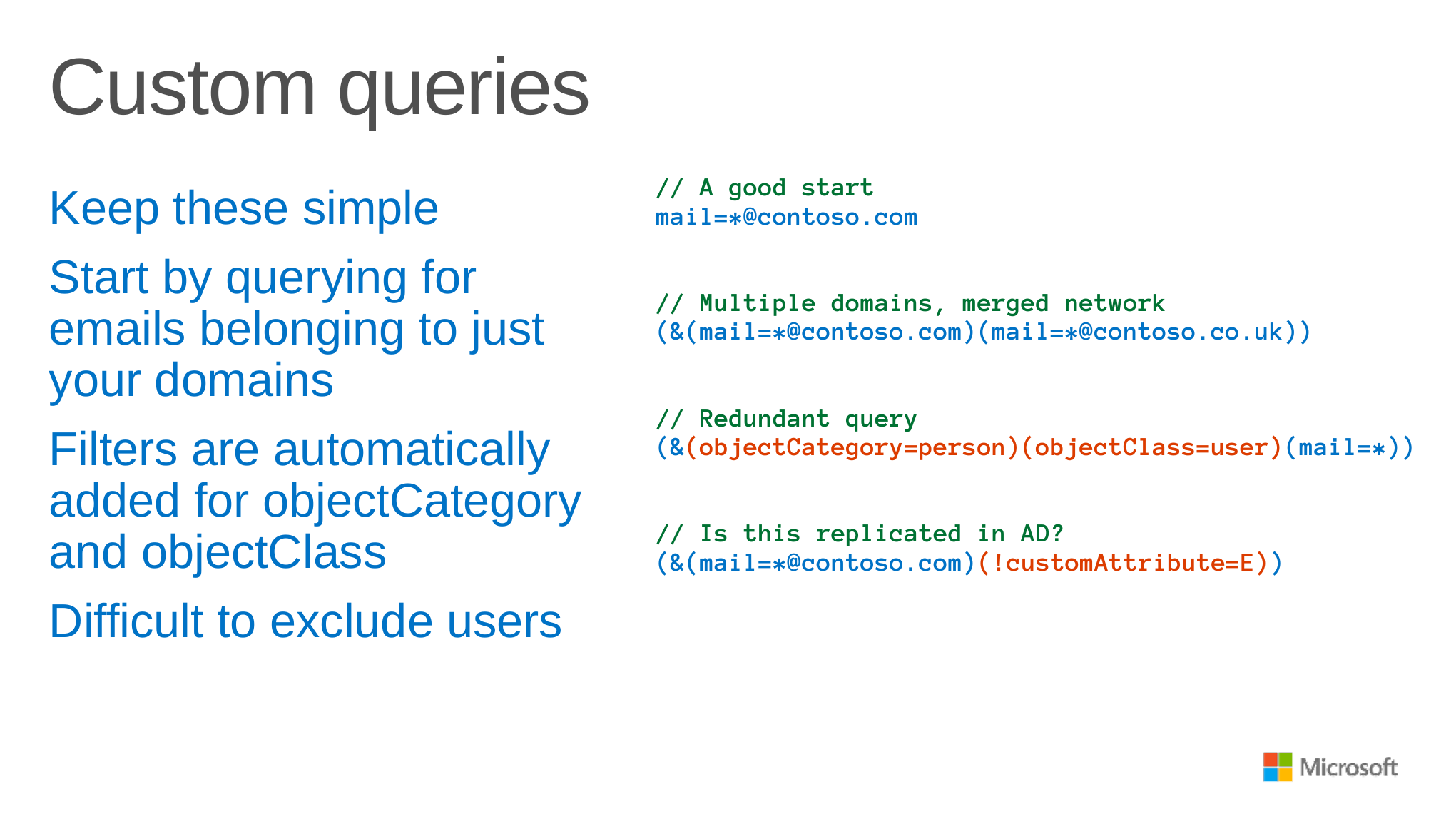

# Custom queries
Keep these simple
Start by querying for emails belonging to just your domains
Filters are automatically added for objectCategory and objectClass
Difficult to exclude users

// A good start
mail=*@contoso.com

// Multiple domains, merged network
(&(mail=*@contoso.com)(mail=*@contoso.co.uk))

// Redundant query
(&(objectCategory=person)(objectClass=user)(mail=*))

// Is this replicated in AD?
(&(mail=*@contoso.com)(!customAttribute=E))